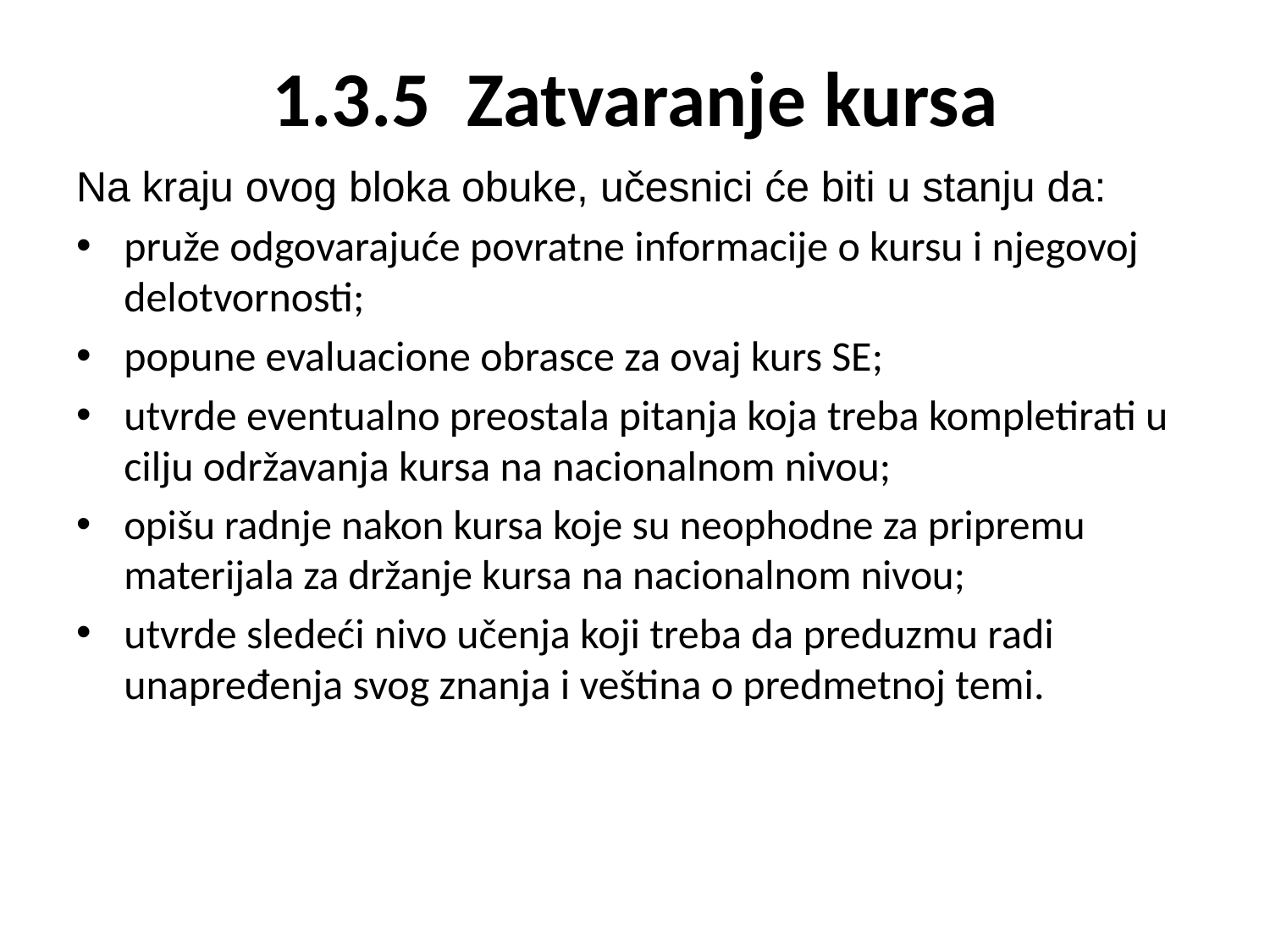

# 1.3.5  Zatvaranje kursa
Na kraju ovog bloka obuke, učesnici će biti u stanju da:
pruže odgovarajuće povratne informacije o kursu i njegovoj delotvornosti;
popune evaluacione obrasce za ovaj kurs SE;
utvrde eventualno preostala pitanja koja treba kompletirati u cilju održavanja kursa na nacionalnom nivou;
opišu radnje nakon kursa koje su neophodne za pripremu materijala za držanje kursa na nacionalnom nivou;
utvrde sledeći nivo učenja koji treba da preduzmu radi unapređenja svog znanja i veština o predmetnoj temi.